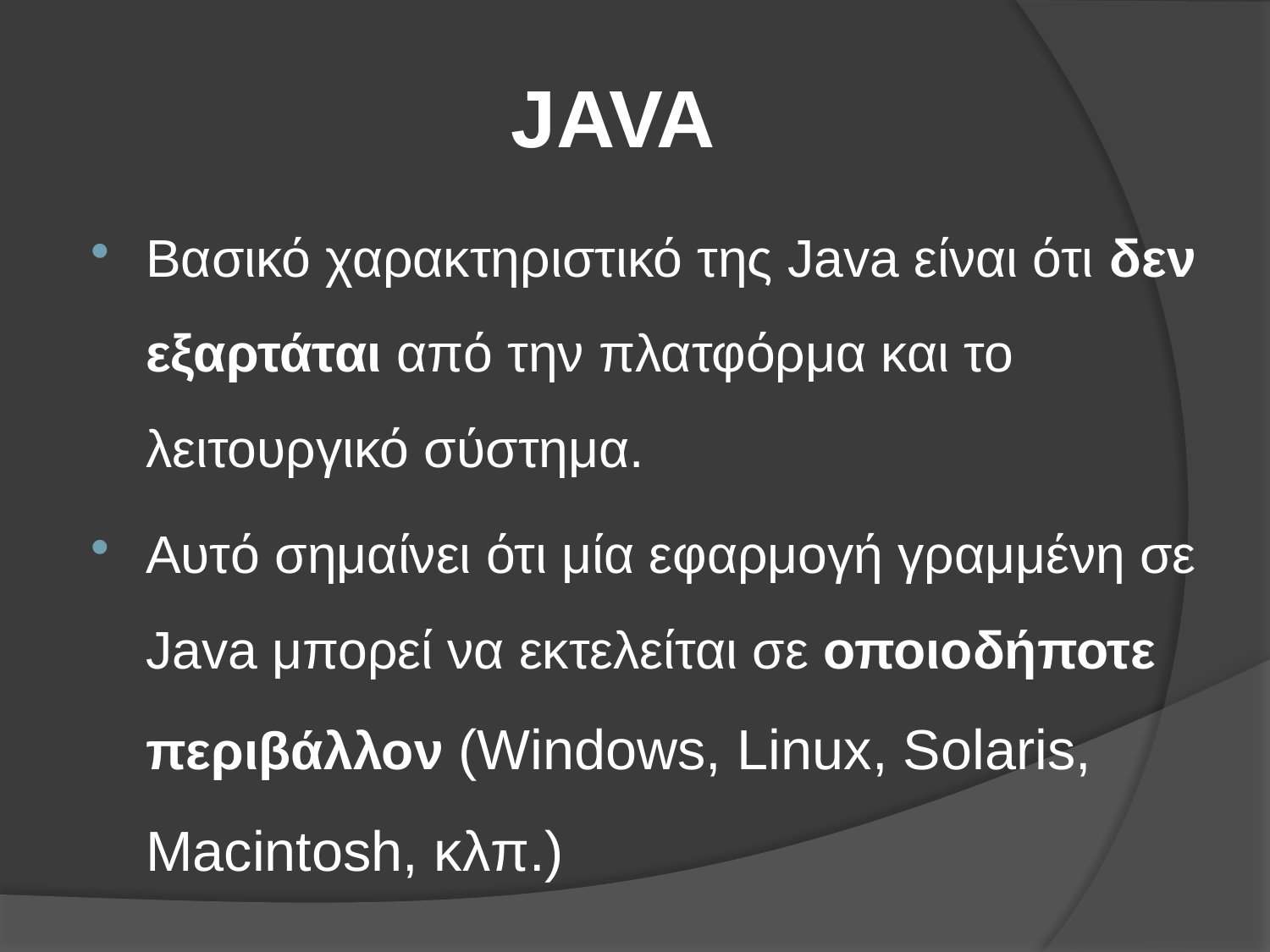

# JAVA
Βασικό χαρακτηριστικό της Java είναι ότι δεν εξαρτάται από την πλατφόρμα και το λειτουργικό σύστημα.
Αυτό σημαίνει ότι μία εφαρμογή γραμμένη σε Java μπορεί να εκτελείται σε οποιοδήποτε περιβάλλον (Windows, Linux, Solaris, Macintosh, κλπ.)